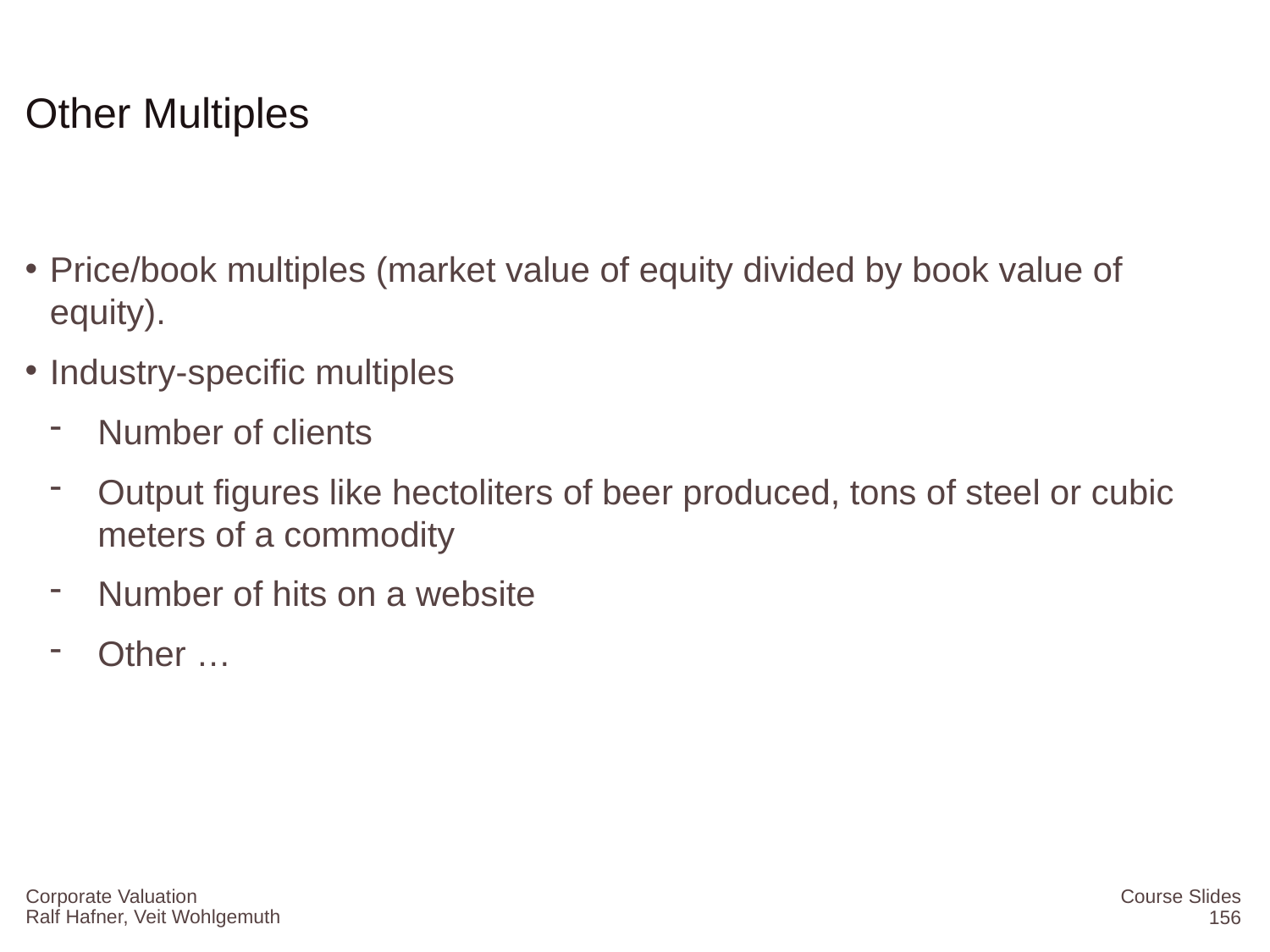

# Other Multiples
Price/book multiples (market value of equity divided by book value of equity).
Industry-specific multiples
Number of clients
Output figures like hectoliters of beer produced, tons of steel or cubic meters of a commodity
Number of hits on a website
Other …
Corporate Valuation
Course Slides
156